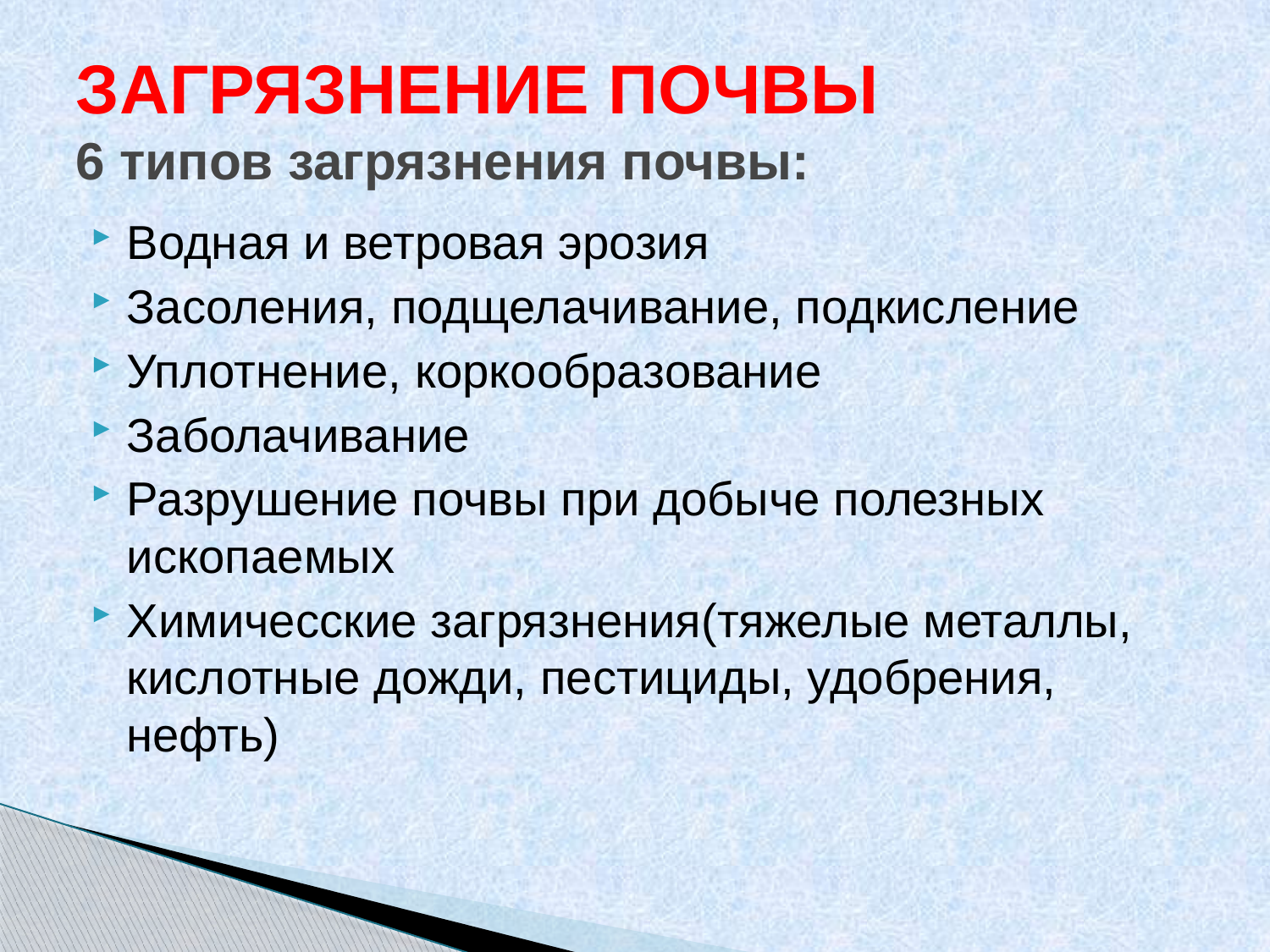

# ЗАГРЯЗНЕНИЕ ПОЧВЫ 6 типов загрязнения почвы:
Водная и ветровая эрозия
Засоления, подщелачивание, подкисление
Уплотнение, коркообразование
Заболачивание
Разрушение почвы при добыче полезных ископаемых
Химичесские загрязнения(тяжелые металлы, кислотные дожди, пестициды, удобрения, нефть)